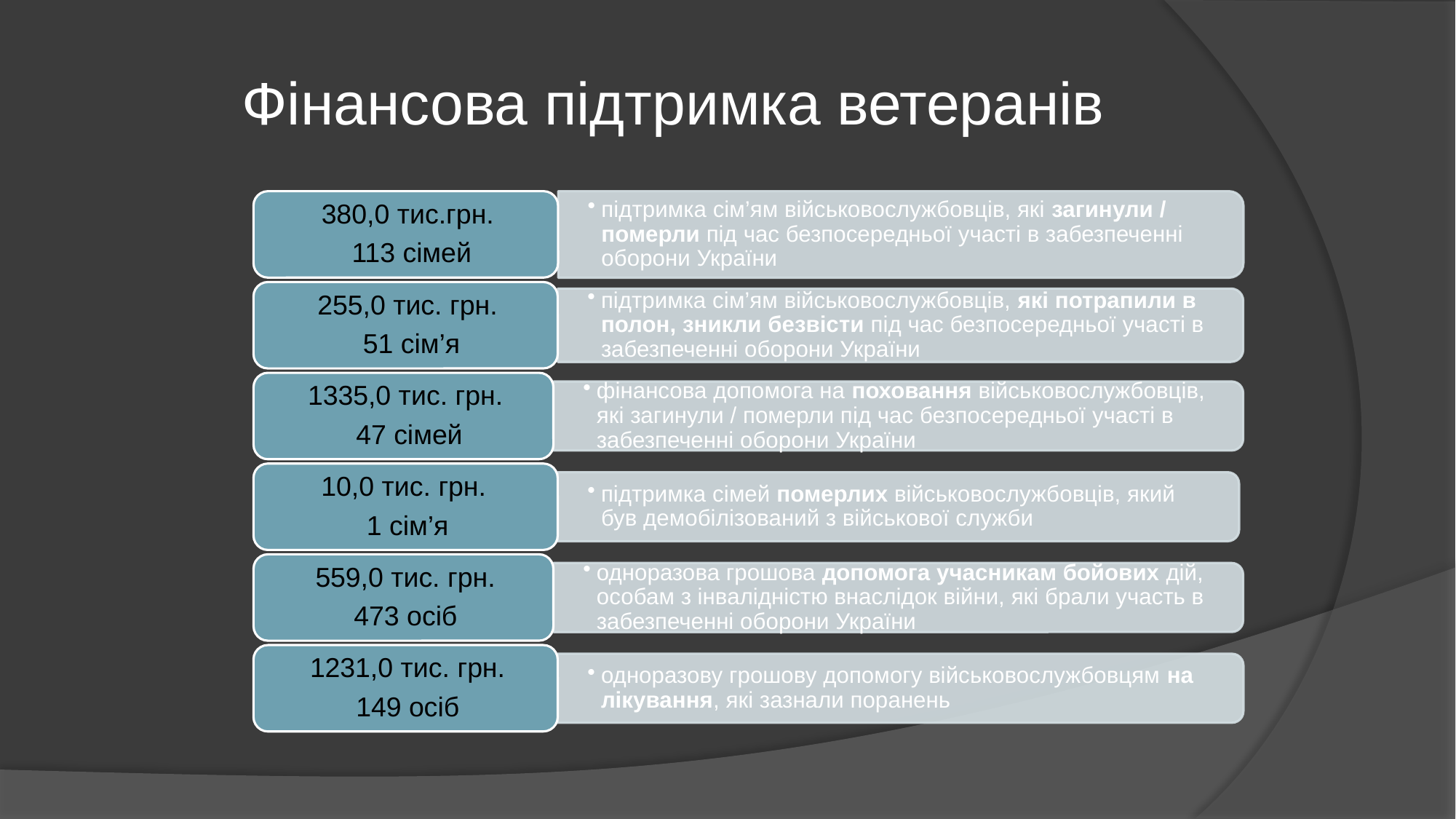

# Фінансова підтримка ветеранів
підтримка сім’ям військовослужбовців, які загинули / померли під час безпосередньої участі в забезпеченні оборони України
380,0 тис.грн.
 113 сімей
підтримка сім’ям військовослужбовців, які потрапили в полон, зникли безвісти під час безпосередньої участі в забезпеченні оборони України
255,0 тис. грн.
 51 сім’я
фінансова допомога на поховання військовослужбовців, які загинули / померли під час безпосередньої участі в забезпеченні оборони України
1335,0 тис. грн.
 47 сімей
підтримка сімей померлих військовослужбовців, який був демобілізований з військової служби
10,0 тис. грн.
1 сім’я
одноразова грошова допомога учасникам бойових дій, особам з інвалідністю внаслідок війни, які брали участь в забезпеченні оборони України
559,0 тис. грн.
473 осіб
одноразову грошову допомогу військовослужбовцям на лікування, які зазнали поранень
1231,0 тис. грн.
149 осіб